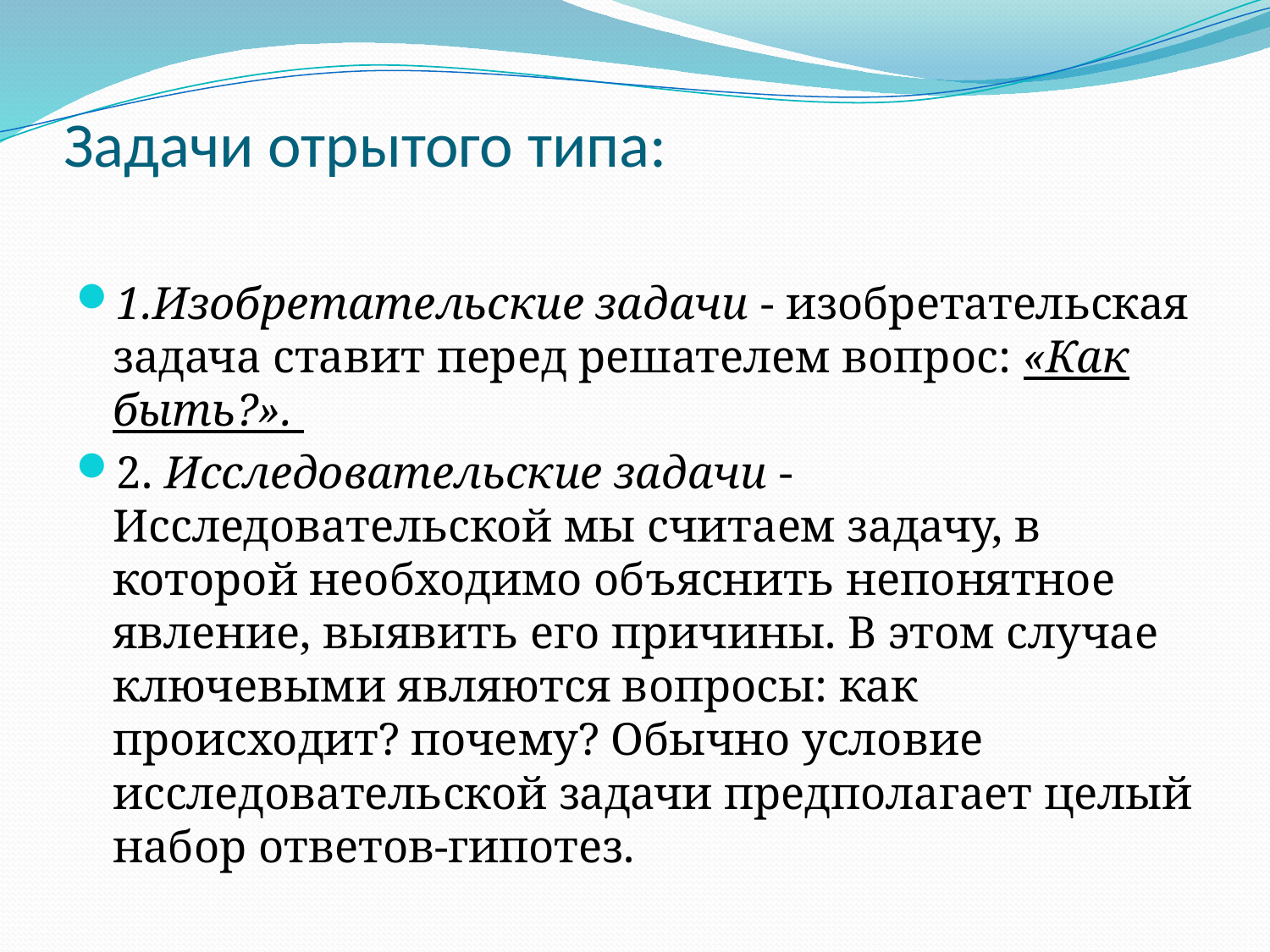

# Задачи отрытого типа:
1.Изобретательские задачи - изобретательская задача ставит перед решателем вопрос: «Как быть?».
2. Исследовательские задачи -Исследовательской мы считаем задачу, в которой необходимо объяснить непонятное явление, выявить его причины. В этом случае ключевыми являются вопросы: как происходит? почему? Обычно условие исследовательской задачи предполагает целый набор ответов-гипотез.